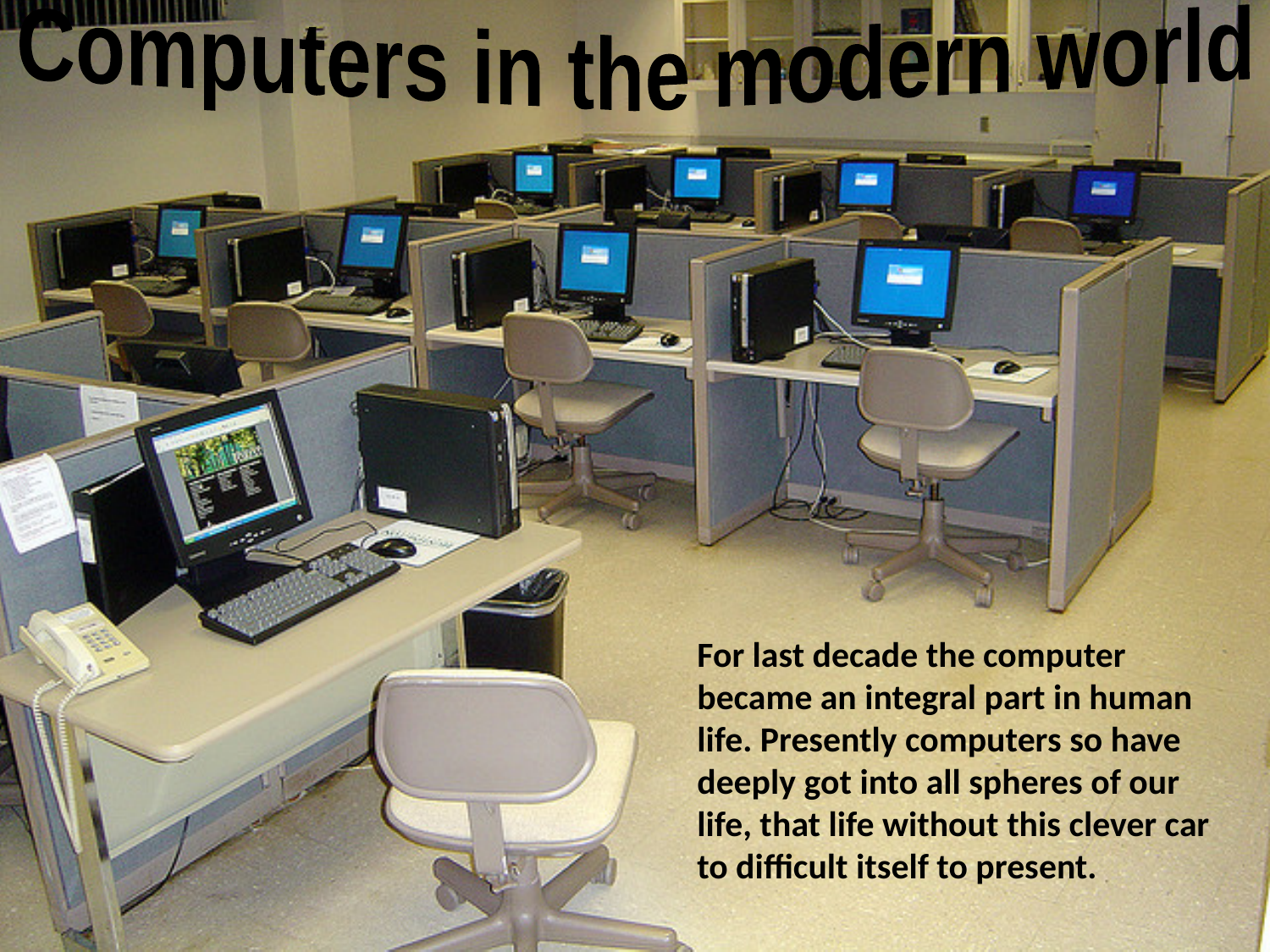

Computers in the modern world
For last decade the computer became an integral part in human life. Presently computers so have deeply got into all spheres of our life, that life without this clever car to difficult itself to present.